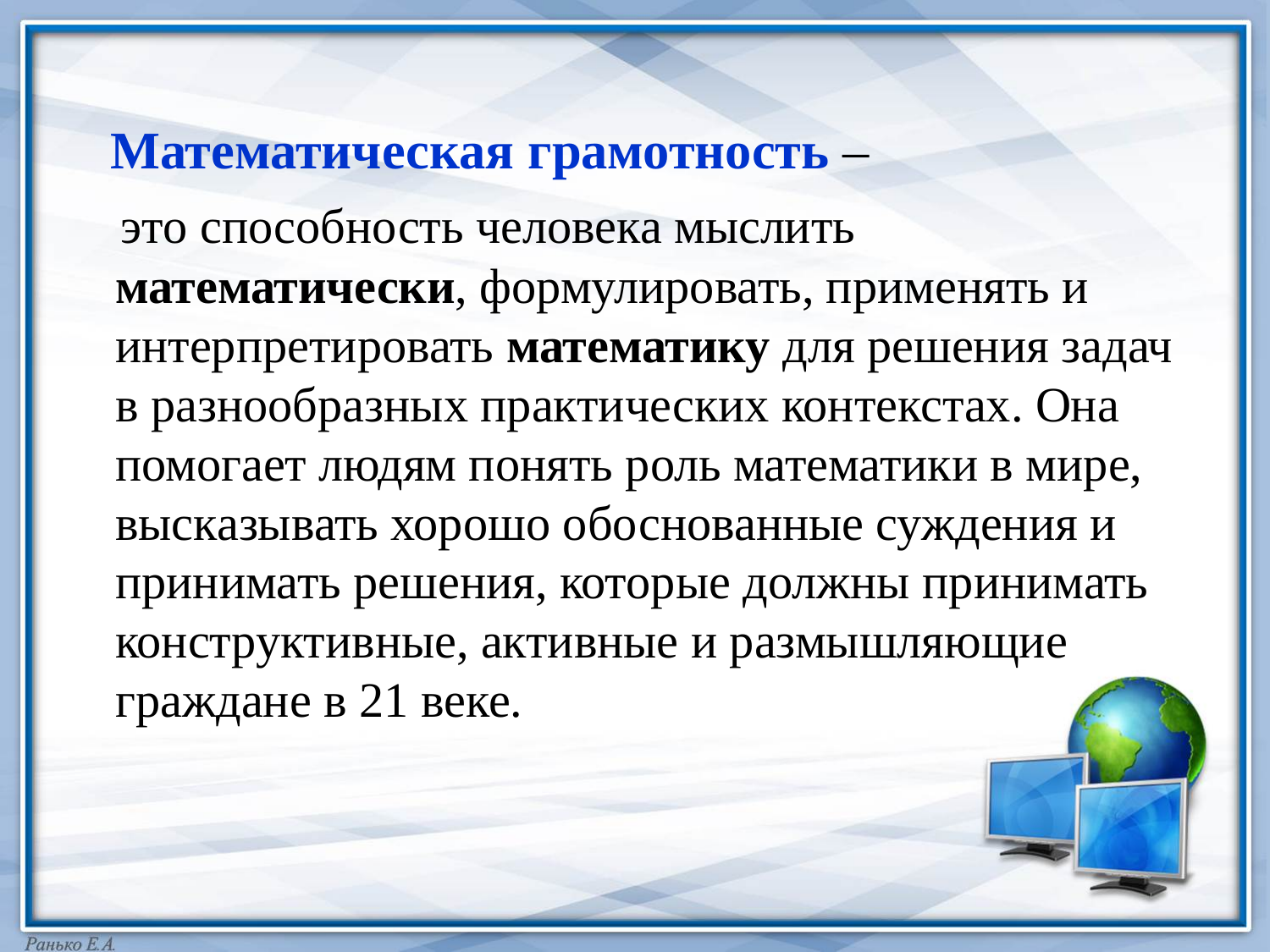

Математическая грамотность –
    это способность человека мыслить математически, формулировать, применять и интерпретировать математику для решения задач в разнообразных практических контекстах. Она помогает людям понять роль математики в мире, высказывать хорошо обоснованные суждения и принимать решения, которые должны принимать конструктивные, активные и размышляющие граждане в 21 веке.